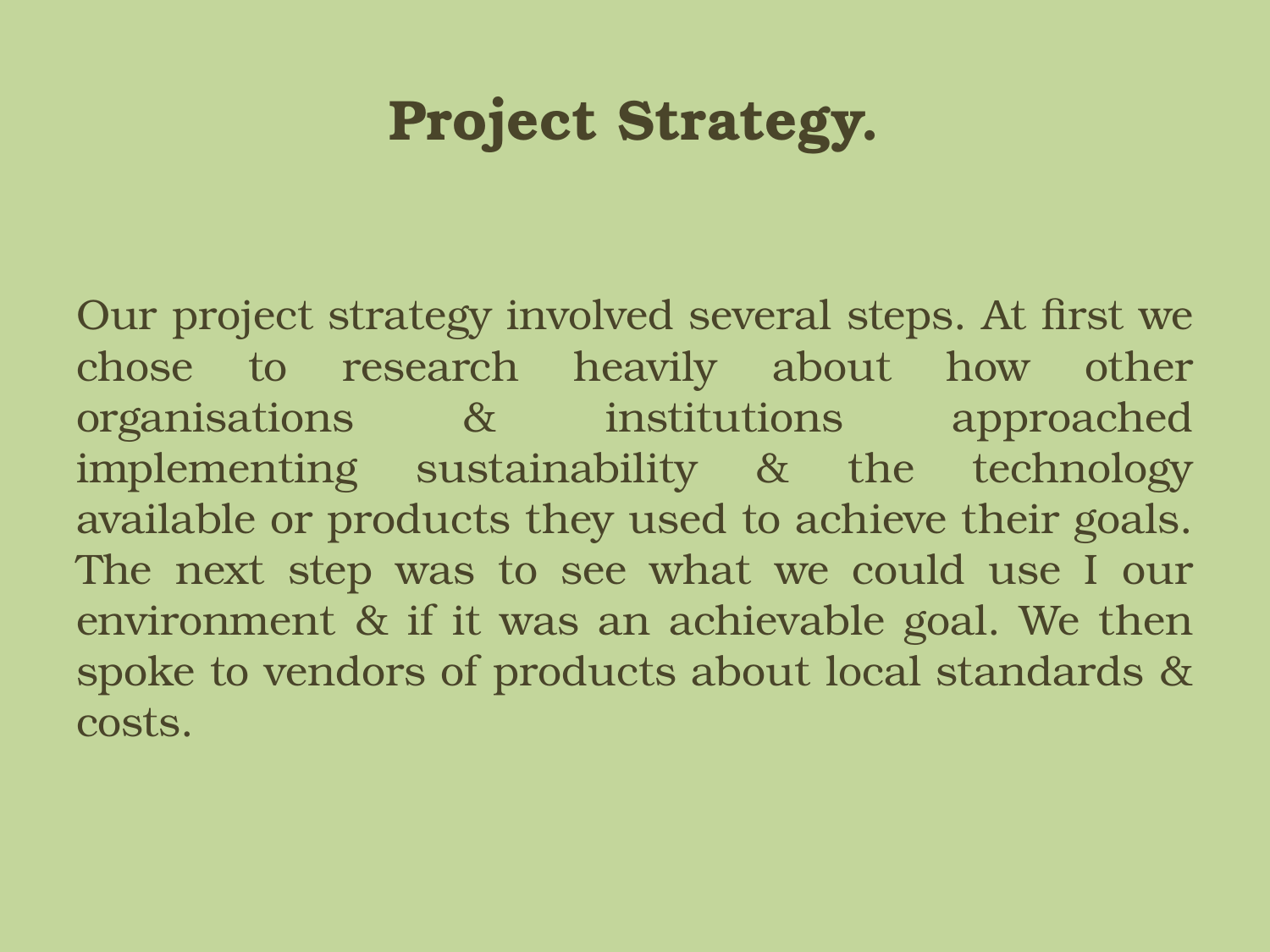

# Project Strategy.

Our project strategy involved several steps. At first we chose to research heavily about how other organisations & institutions approached implementing sustainability & the technology available or products they used to achieve their goals. The next step was to see what we could use I our environment & if it was an achievable goal. We then spoke to vendors of products about local standards & costs.